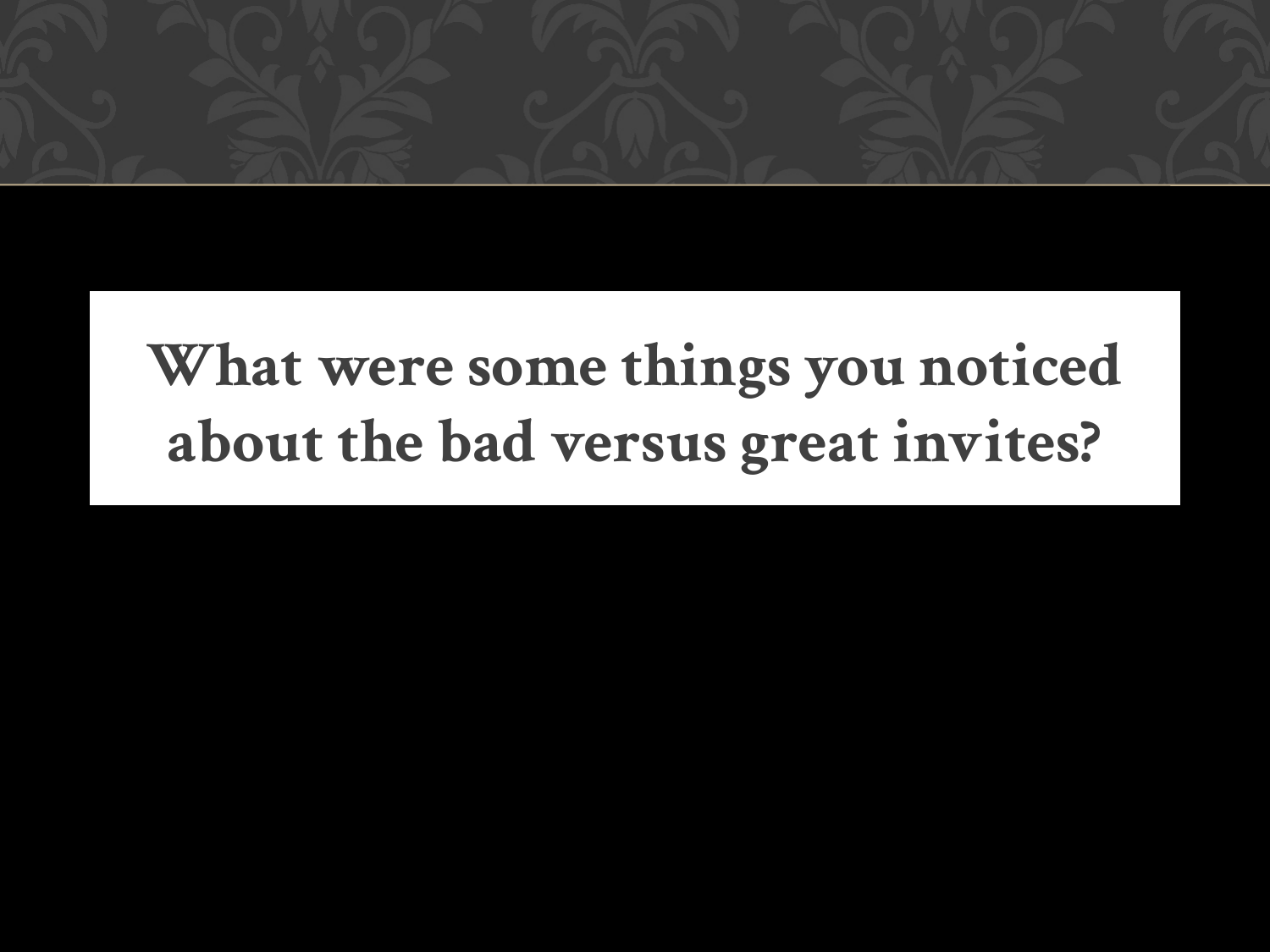

# What were some things you noticed about the bad versus great invites?